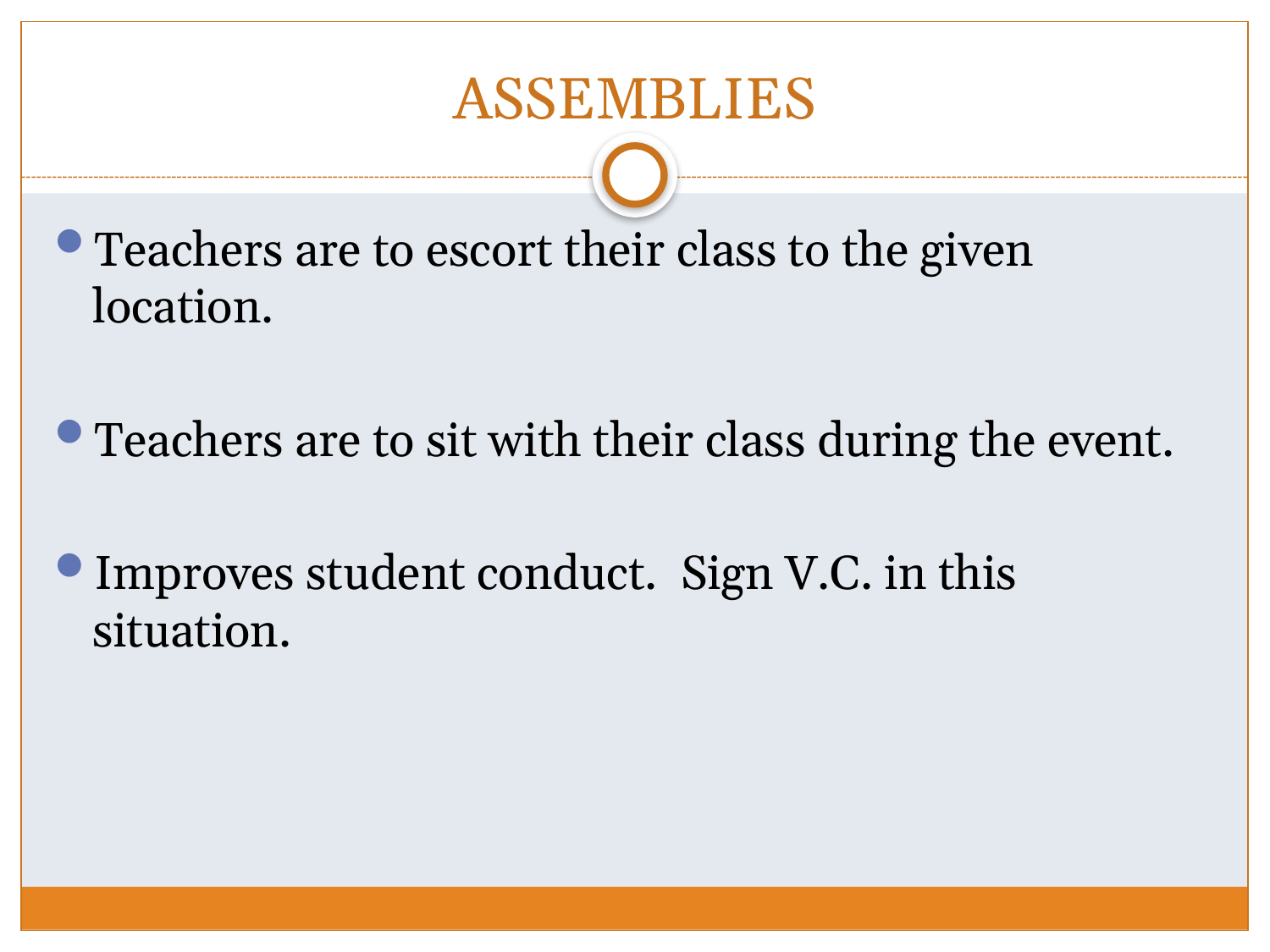

# ASSEMBLIES
Teachers are to escort their class to the given location.

Teachers are to sit with their class during the event.

Improves student conduct.  Sign V.C. in this situation.